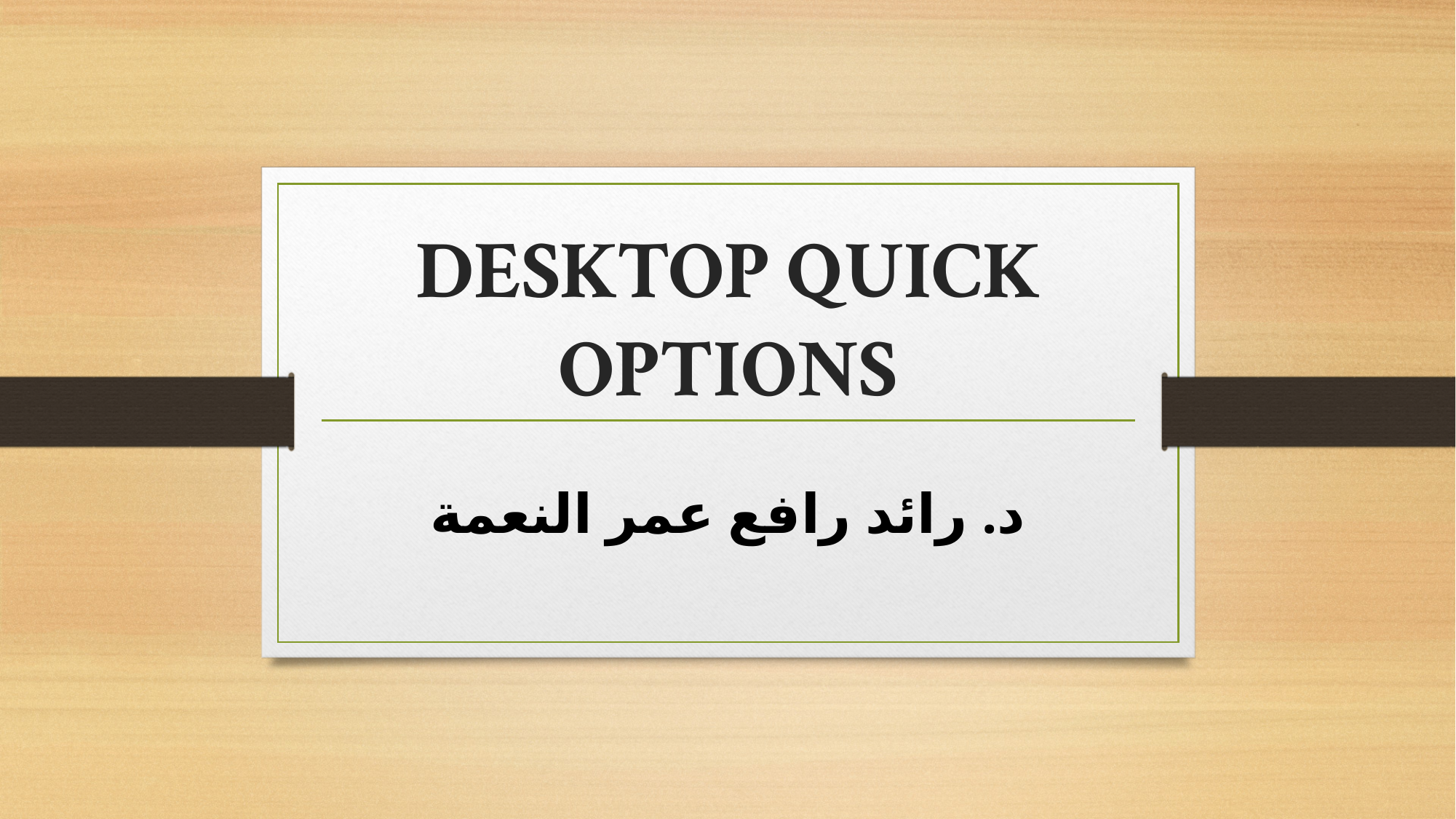

# DESKTOP QUICK OPTIONS
د. رائد رافع عمر النعمة